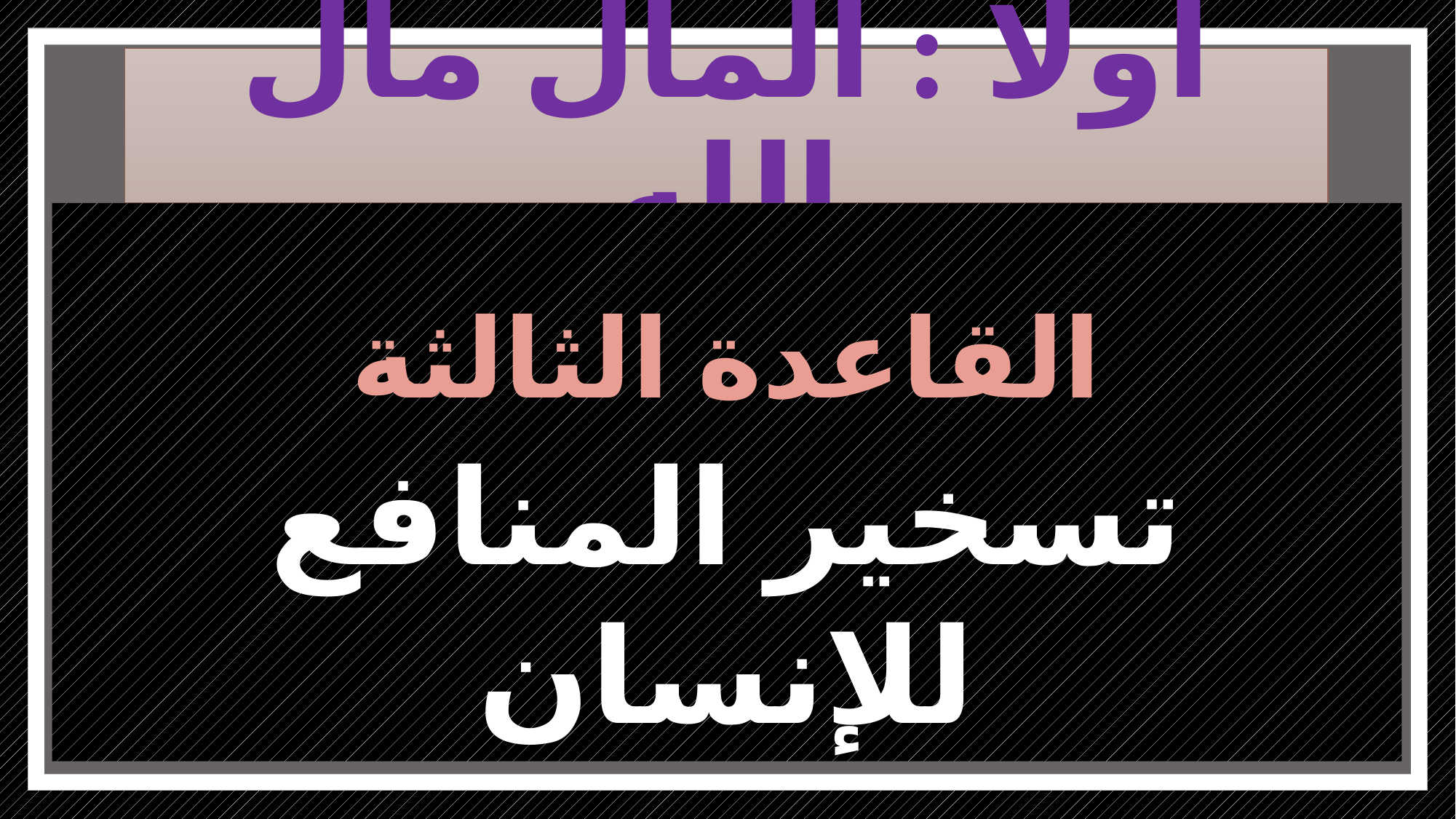

# أولاً : المال مال الله

القاعدة الثالثة
تسخير المنافع للإنسان